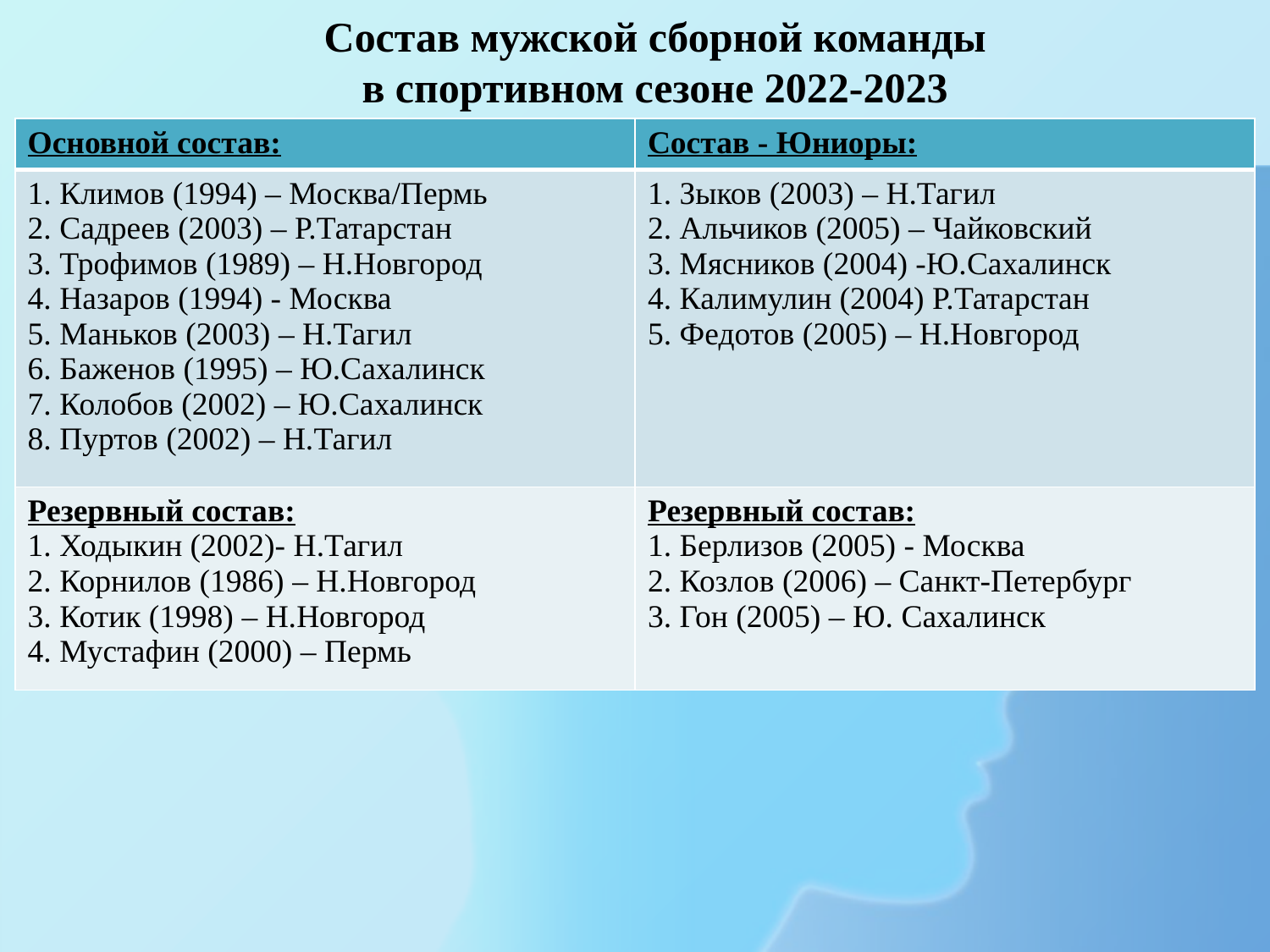

Состав мужской сборной команды
в спортивном сезоне 2022-2023
| Основной состав: | Состав - Юниоры: |
| --- | --- |
| 1. Климов (1994) – Москва/Пермь 2. Садреев (2003) – Р.Татарстан 3. Трофимов (1989) – Н.Новгород 4. Назаров (1994) - Москва 5. Маньков (2003) – Н.Тагил 6. Баженов (1995) – Ю.Сахалинск 7. Колобов (2002) – Ю.Сахалинск 8. Пуртов (2002) – Н.Тагил | 1. Зыков (2003) – Н.Тагил 2. Альчиков (2005) – Чайковский 3. Мясников (2004) -Ю.Сахалинск 4. Калимулин (2004) Р.Татарстан 5. Федотов (2005) – Н.Новгород |
| Резервный состав: 1. Ходыкин (2002)- Н.Тагил 2. Корнилов (1986) – Н.Новгород 3. Котик (1998) – Н.Новгород 4. Мустафин (2000) – Пермь | Резервный состав: 1. Берлизов (2005) - Москва 2. Козлов (2006) – Санкт-Петербург 3. Гон (2005) – Ю. Сахалинск |